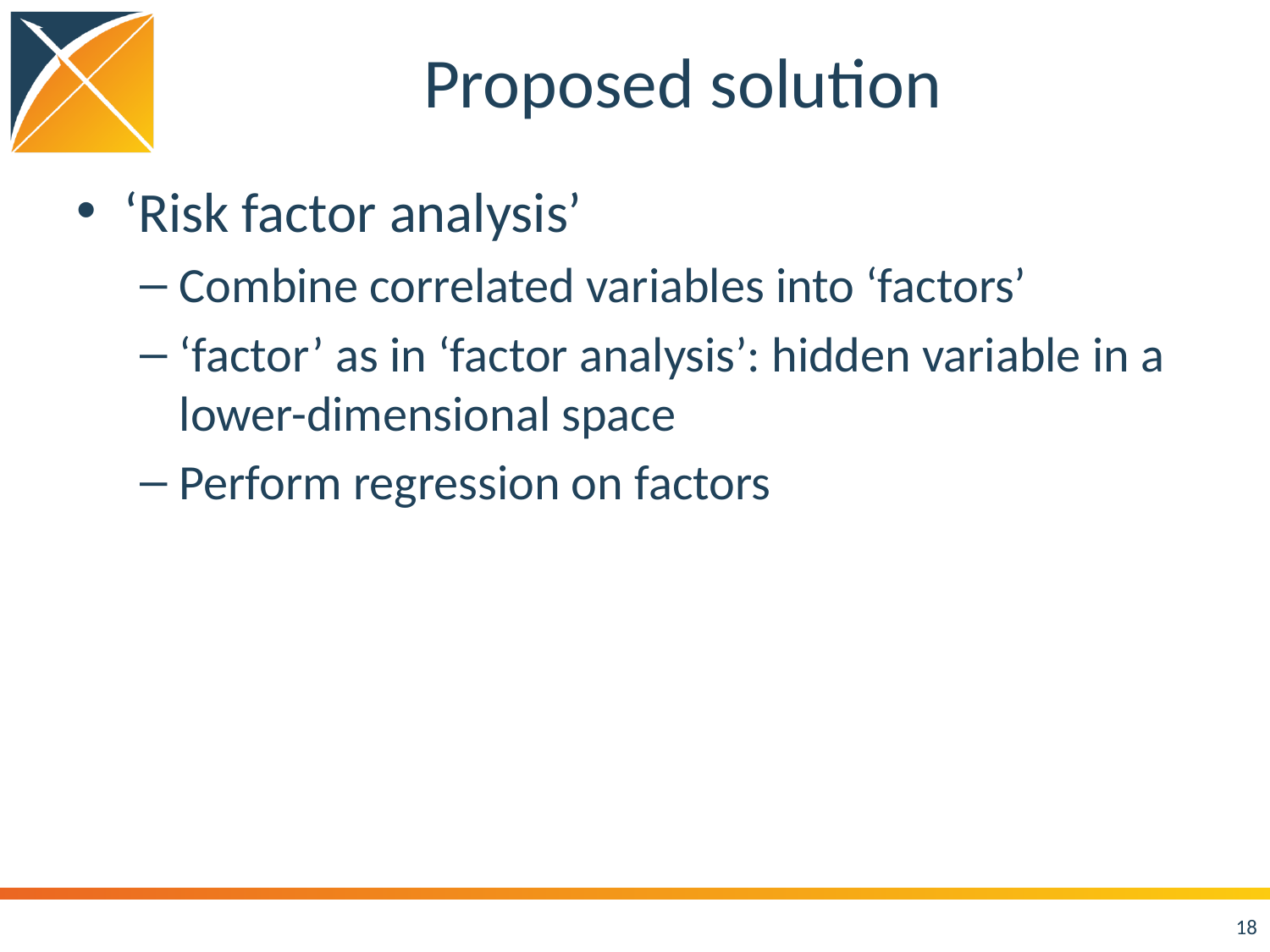

# Proposed solution
‘Risk factor analysis’
Combine correlated variables into ‘factors’
‘factor’ as in ‘factor analysis’: hidden variable in a lower-dimensional space
Perform regression on factors
18